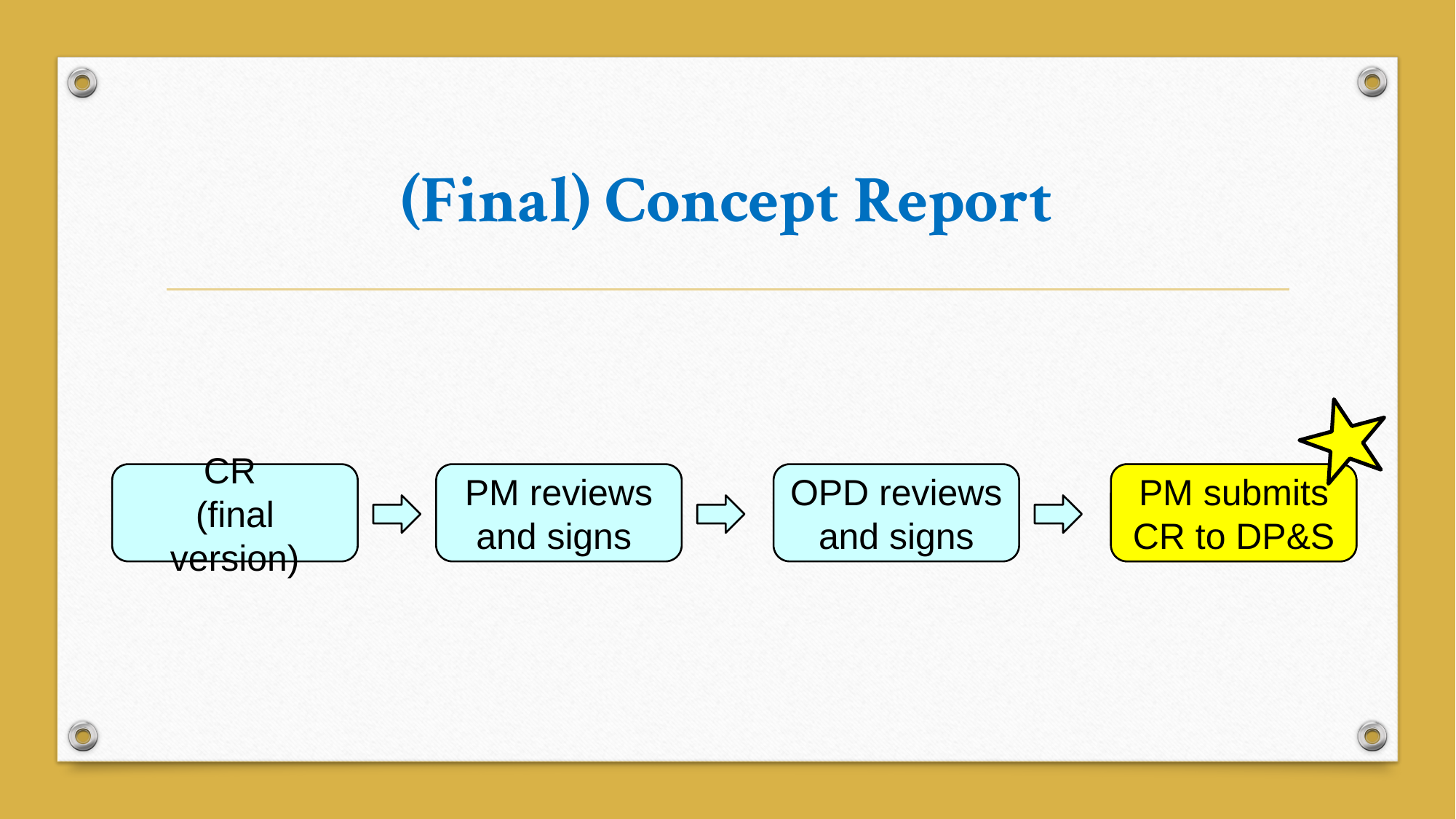

# (Final) Concept Report

CR
(final version)

PM reviews and signs

OPD reviews and signs

PM submits CR to DPS
PM submits CR to DP&S